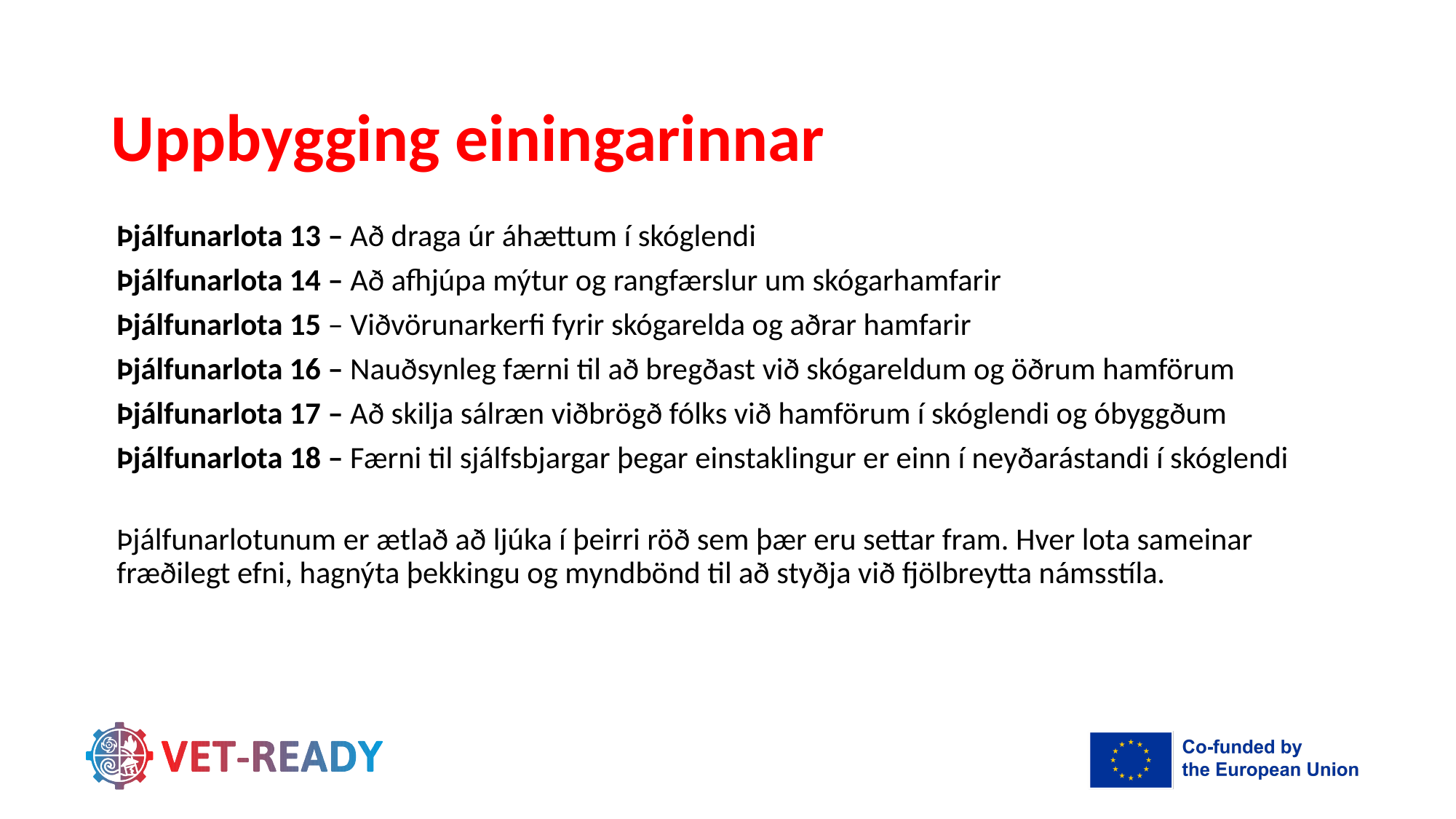

# Uppbygging einingarinnar
Þjálfunarlota 13 – Að draga úr áhættum í skóglendi
Þjálfunarlota 14 – Að afhjúpa mýtur og rangfærslur um skógarhamfarir
Þjálfunarlota 15 – Viðvörunarkerfi fyrir skógarelda og aðrar hamfarir
Þjálfunarlota 16 – Nauðsynleg færni til að bregðast við skógareldum og öðrum hamförum
Þjálfunarlota 17 – Að skilja sálræn viðbrögð fólks við hamförum í skóglendi og óbyggðum
Þjálfunarlota 18 – Færni til sjálfsbjargar þegar einstaklingur er einn í neyðarástandi í skóglendi

Þjálfunarlotunum er ætlað að ljúka í þeirri röð sem þær eru settar fram. Hver lota sameinar fræðilegt efni, hagnýta þekkingu og myndbönd til að styðja við fjölbreytta námsstíla.